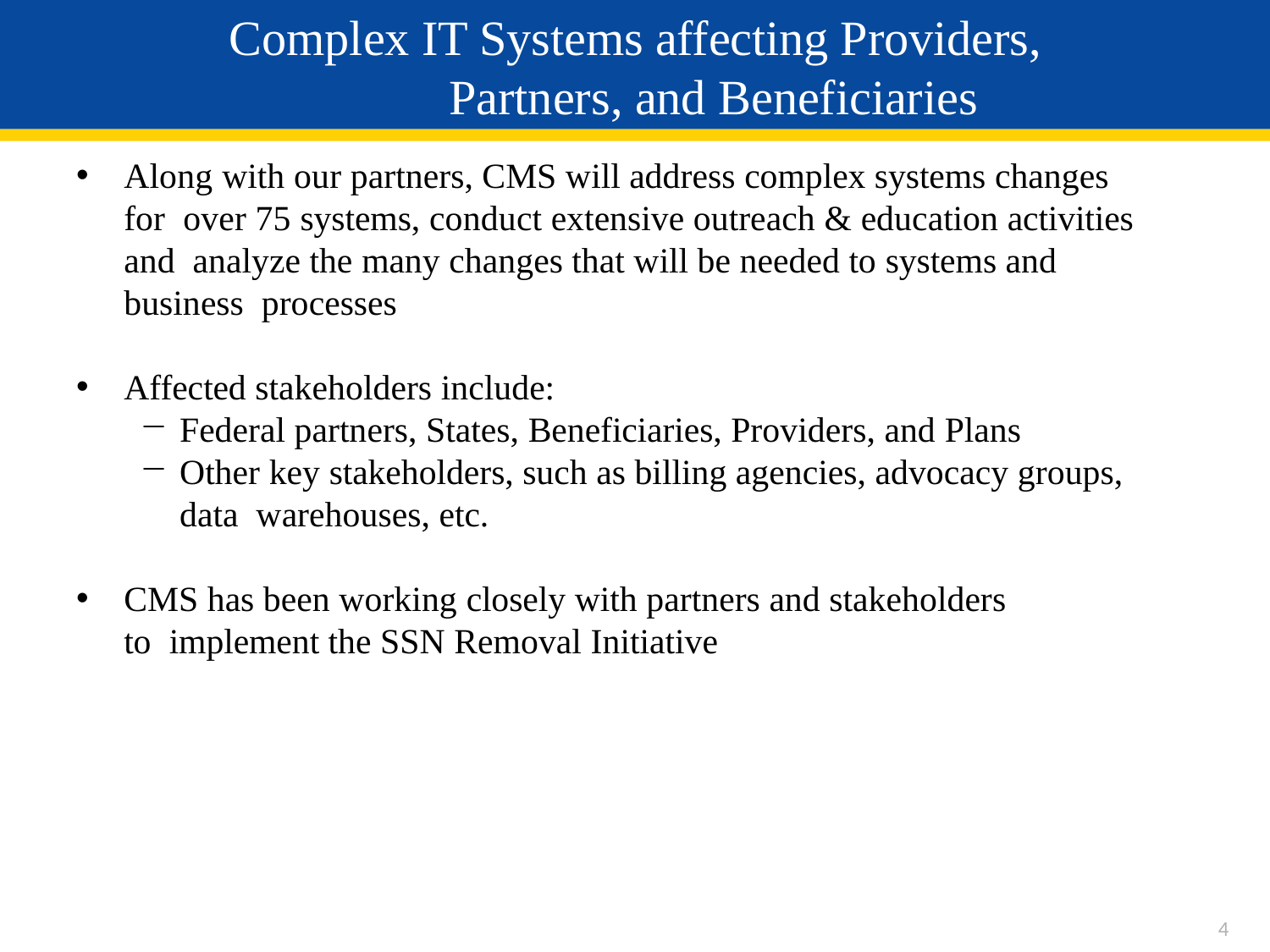

# Complex IT Systems affecting Providers,  Partners, and Beneficiaries
Along with our partners, CMS will address complex systems changes for  over 75 systems, conduct extensive outreach & education activities and  analyze the many changes that will be needed to systems and business  processes

Affected stakeholders include:
Federal partners, States, Beneficiaries, Providers, and Plans
Other key stakeholders, such as billing agencies, advocacy groups, data  warehouses, etc.

CMS has been working closely with partners and stakeholders to  implement the SSN Removal Initiative
4